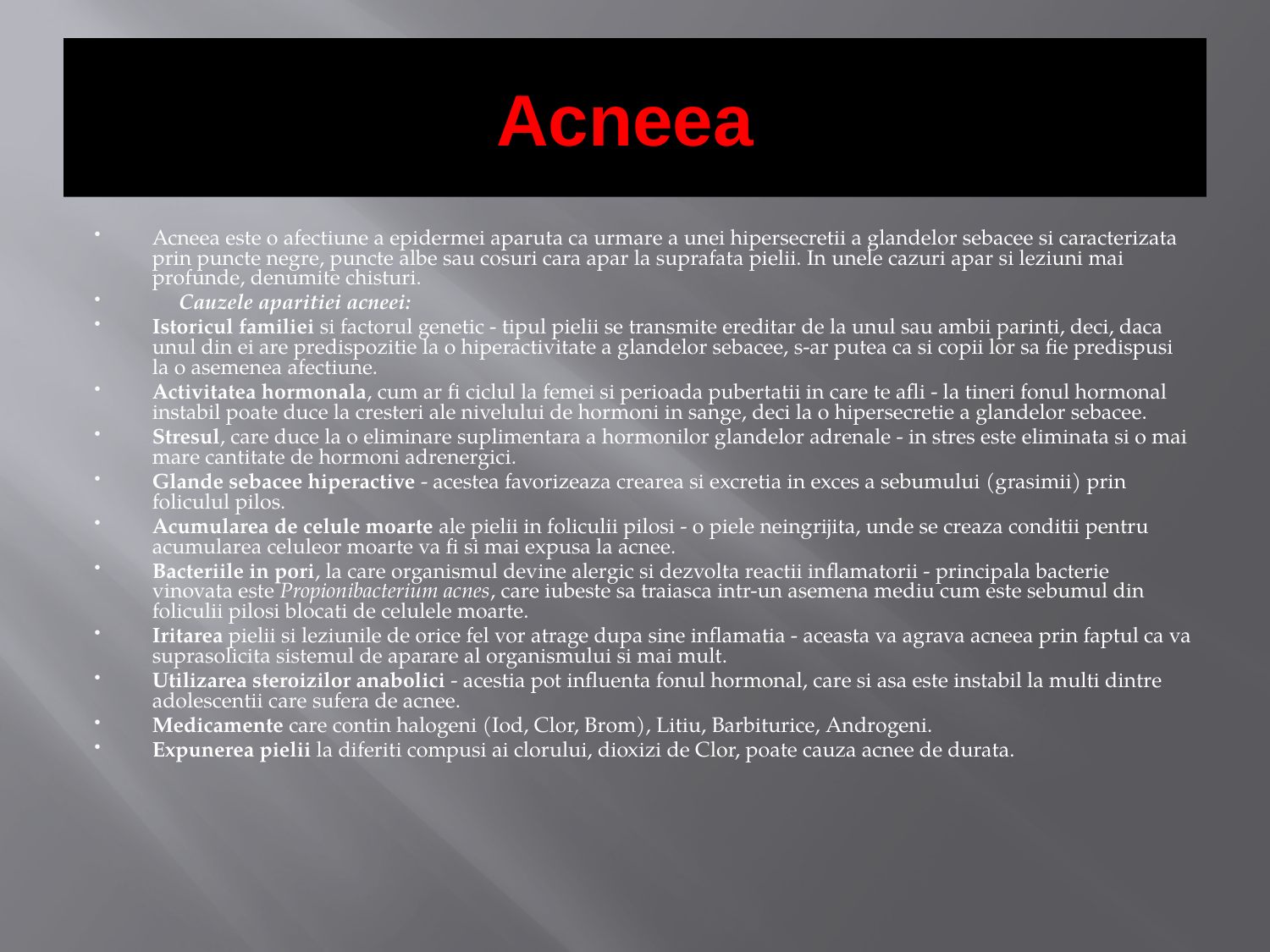

# Acneea
Acneea este o afectiune a epidermei aparuta ca urmare a unei hipersecretii a glandelor sebacee si caracterizata prin puncte negre, puncte albe sau cosuri cara apar la suprafata pielii. In unele cazuri apar si leziuni mai profunde, denumite chisturi.
     Cauzele aparitiei acneei:
Istoricul familiei si factorul genetic - tipul pielii se transmite ereditar de la unul sau ambii parinti, deci, daca unul din ei are predispozitie la o hiperactivitate a glandelor sebacee, s-ar putea ca si copii lor sa fie predispusi la o asemenea afectiune.
Activitatea hormonala, cum ar fi ciclul la femei si perioada pubertatii in care te afli - la tineri fonul hormonal instabil poate duce la cresteri ale nivelului de hormoni in sange, deci la o hipersecretie a glandelor sebacee.
Stresul, care duce la o eliminare suplimentara a hormonilor glandelor adrenale - in stres este eliminata si o mai mare cantitate de hormoni adrenergici.
Glande sebacee hiperactive - acestea favorizeaza crearea si excretia in exces a sebumului (grasimii) prin foliculul pilos.
Acumularea de celule moarte ale pielii in foliculii pilosi - o piele neingrijita, unde se creaza conditii pentru acumularea celuleor moarte va fi si mai expusa la acnee.
Bacteriile in pori, la care organismul devine alergic si dezvolta reactii inflamatorii - principala bacterie vinovata este Propionibacterium acnes, care iubeste sa traiasca intr-un asemena mediu cum este sebumul din foliculii pilosi blocati de celulele moarte.
Iritarea pielii si leziunile de orice fel vor atrage dupa sine inflamatia - aceasta va agrava acneea prin faptul ca va suprasolicita sistemul de aparare al organismului si mai mult.
Utilizarea steroizilor anabolici - acestia pot influenta fonul hormonal, care si asa este instabil la multi dintre adolescentii care sufera de acnee.
Medicamente care contin halogeni (Iod, Clor, Brom), Litiu, Barbiturice, Androgeni.
Expunerea pielii la diferiti compusi ai clorului, dioxizi de Clor, poate cauza acnee de durata.